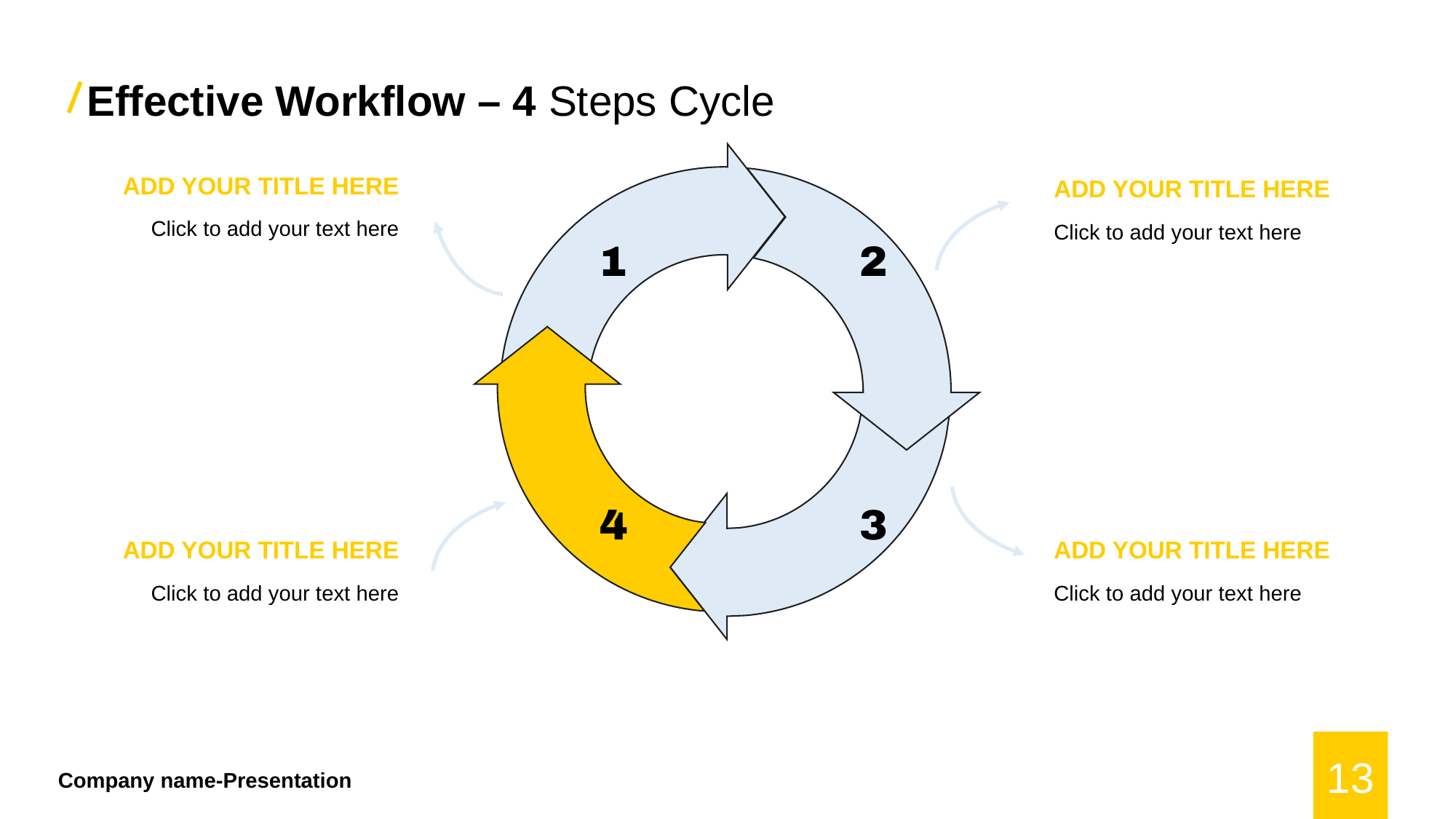

Effective Workflow – 4 Steps Cycle

ADD YOUR TITLE HERE

ADD YOUR TITLE HERE

Click to add your text here
Click to add your text here
1
2

4
3

ADD YOUR TITLE HERE
ADD YOUR TITLE HERE
Click to add your text here
Click to add your text here
13
Company name-Presentation